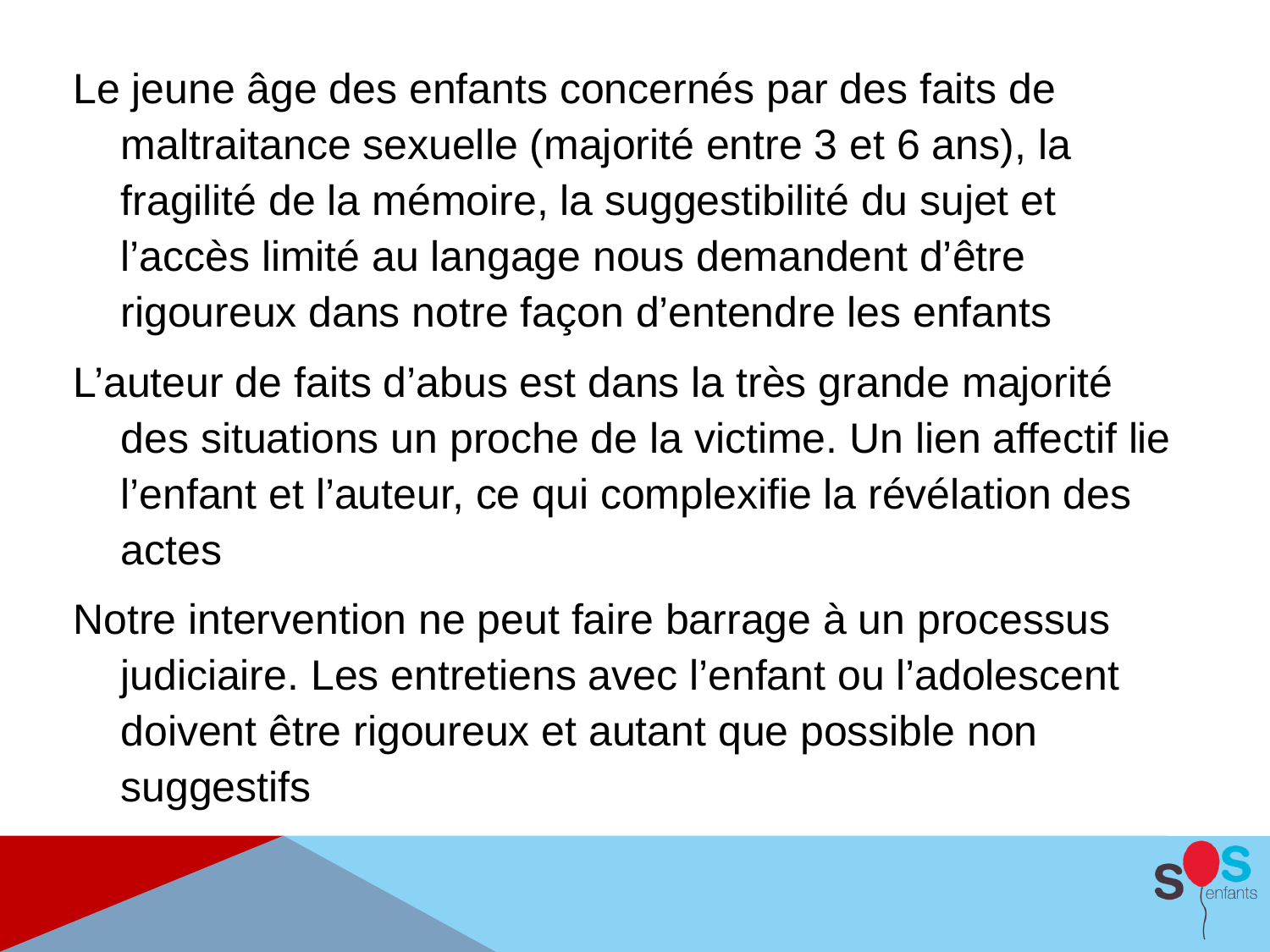

Le jeune âge des enfants concernés par des faits de maltraitance sexuelle (majorité entre 3 et 6 ans), la fragilité de la mémoire, la suggestibilité du sujet et l’accès limité au langage nous demandent d’être rigoureux dans notre façon d’entendre les enfants
L’auteur de faits d’abus est dans la très grande majorité des situations un proche de la victime. Un lien affectif lie l’enfant et l’auteur, ce qui complexifie la révélation des actes
Notre intervention ne peut faire barrage à un processus judiciaire. Les entretiens avec l’enfant ou l’adolescent doivent être rigoureux et autant que possible non suggestifs